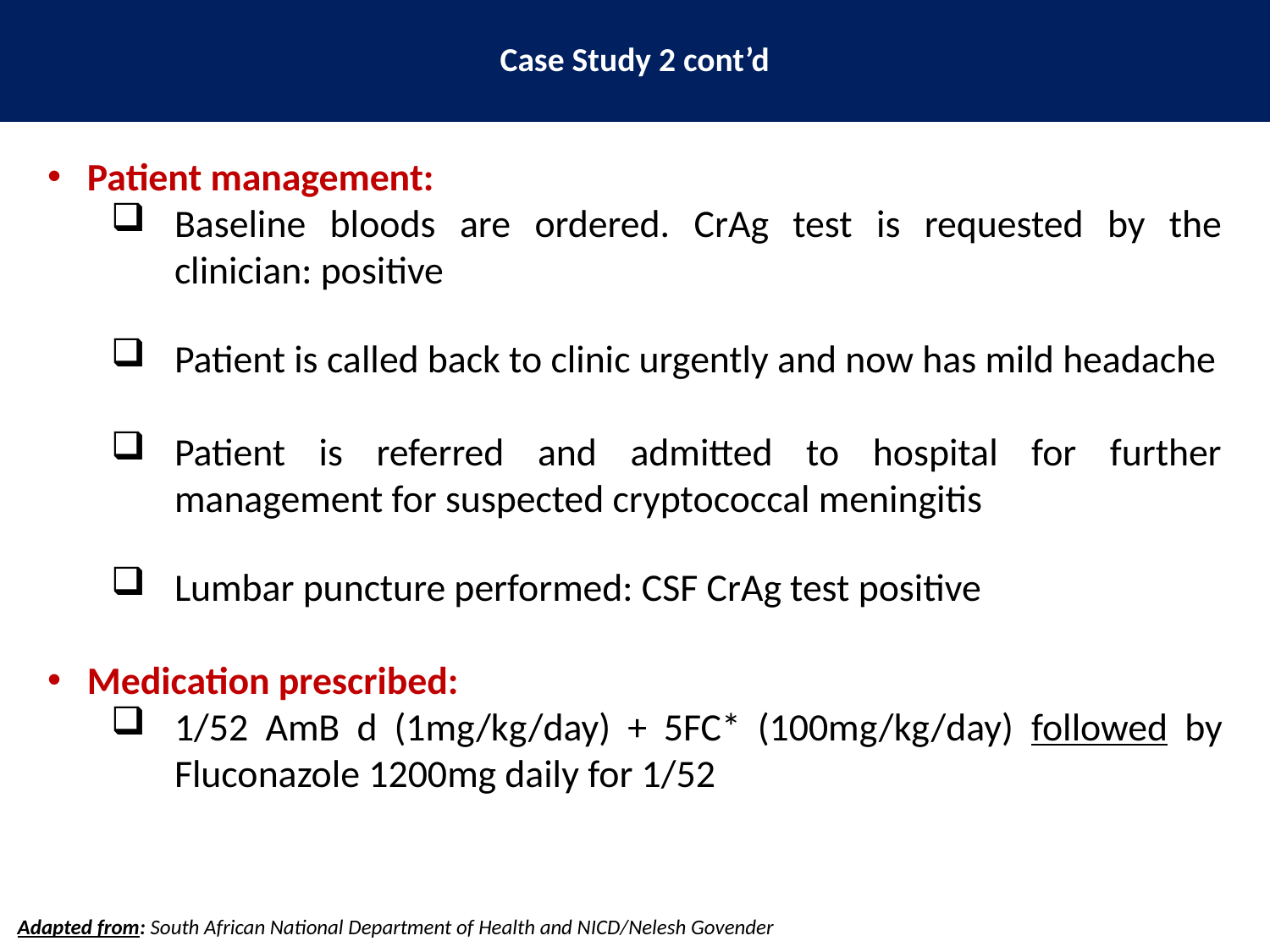

Case Study 2 cont’d
Patient management:
Baseline bloods are ordered. CrAg test is requested by the clinician: positive

Patient is called back to clinic urgently and now has mild headache

Patient is referred and admitted to hospital for further management for suspected cryptococcal meningitis

Lumbar puncture performed: CSF CrAg test positive

Medication prescribed:
1/52 AmB d (1mg/kg/day) + 5FC* (100mg/kg/day) followed by Fluconazole 1200mg daily for 1/52

Adapted from: South African National Department of Health and NICD/Nelesh Govender